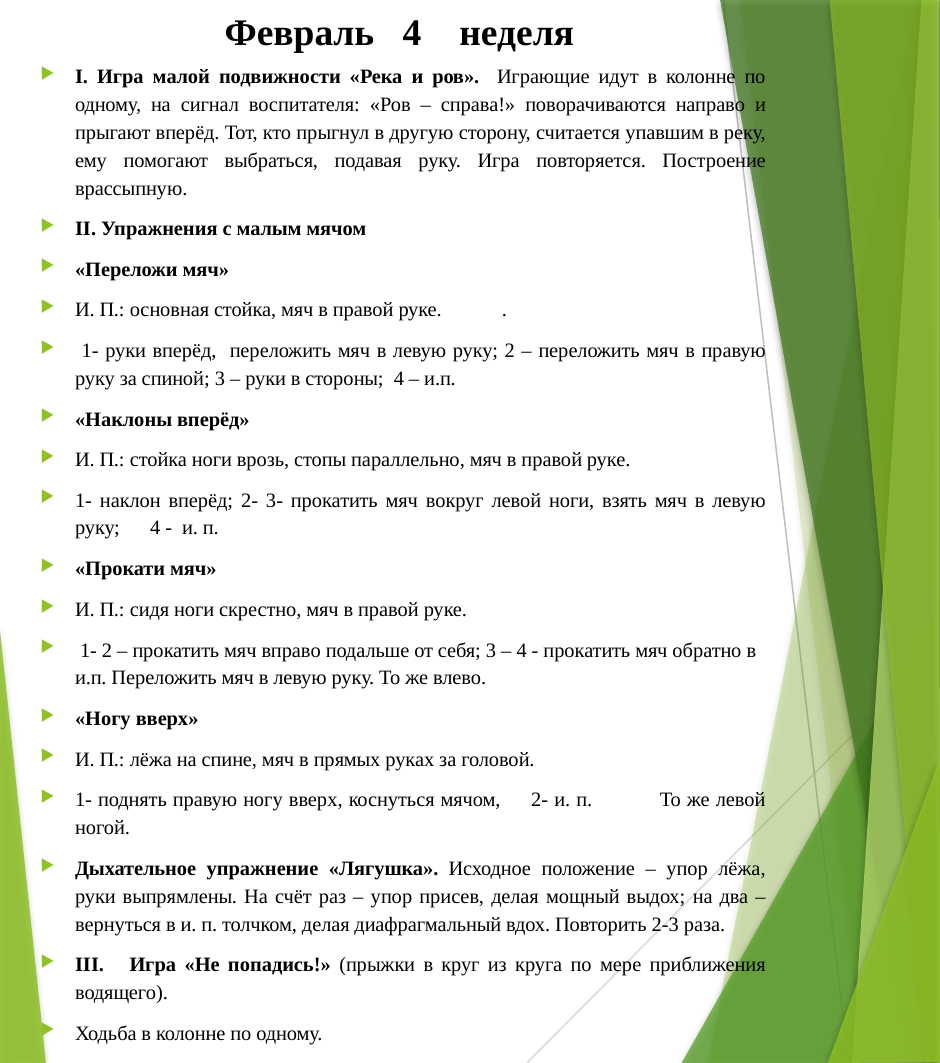

# Февраль   4    неделя
I. Игра малой подвижности «Река и ров».  Играющие идут в колонне по одному, на сигнал воспитателя: «Ров – справа!» поворачиваются направо и прыгают вперёд. Тот, кто прыгнул в другую сторону, считается упавшим в реку, ему помогают выбраться, подавая руку. Игра повторяется. Построение врассыпную.
II. Упражнения с малым мячом
«Переложи мяч»
И. П.: основная стойка, мяч в правой руке.            .
 1- руки вперёд,  переложить мяч в левую руку; 2 – переложить мяч в правую руку за спиной; 3 – руки в стороны;  4 – и.п.
«Наклоны вперёд»
И. П.: стойка ноги врозь, стопы параллельно, мяч в правой руке.
1- наклон вперёд; 2- 3- прокатить мяч вокруг левой ноги, взять мяч в левую руку;      4 -  и. п.
«Прокати мяч»
И. П.: сидя ноги скрестно, мяч в правой руке.
 1- 2 – прокатить мяч вправо подальше от себя; 3 – 4 - прокатить мяч обратно в и.п. Переложить мяч в левую руку. То же влево.
«Ногу вверх»
И. П.: лёжа на спине, мяч в прямых руках за головой.
1- поднять правую ногу вверх, коснуться мячом,     2- и. п.           То же левой ногой.
Дыхательное упражнение «Лягушка». Исходное положение – упор лёжа, руки выпрямлены. На счёт раз – упор присев, делая мощный выдох; на два – вернуться в и. п. толчком, делая диафрагмальный вдох. Повторить 2-3 раза.
III.   Игра «Не попадись!» (прыжки в круг из круга по мере приближения водящего).
Ходьба в колонне по одному.